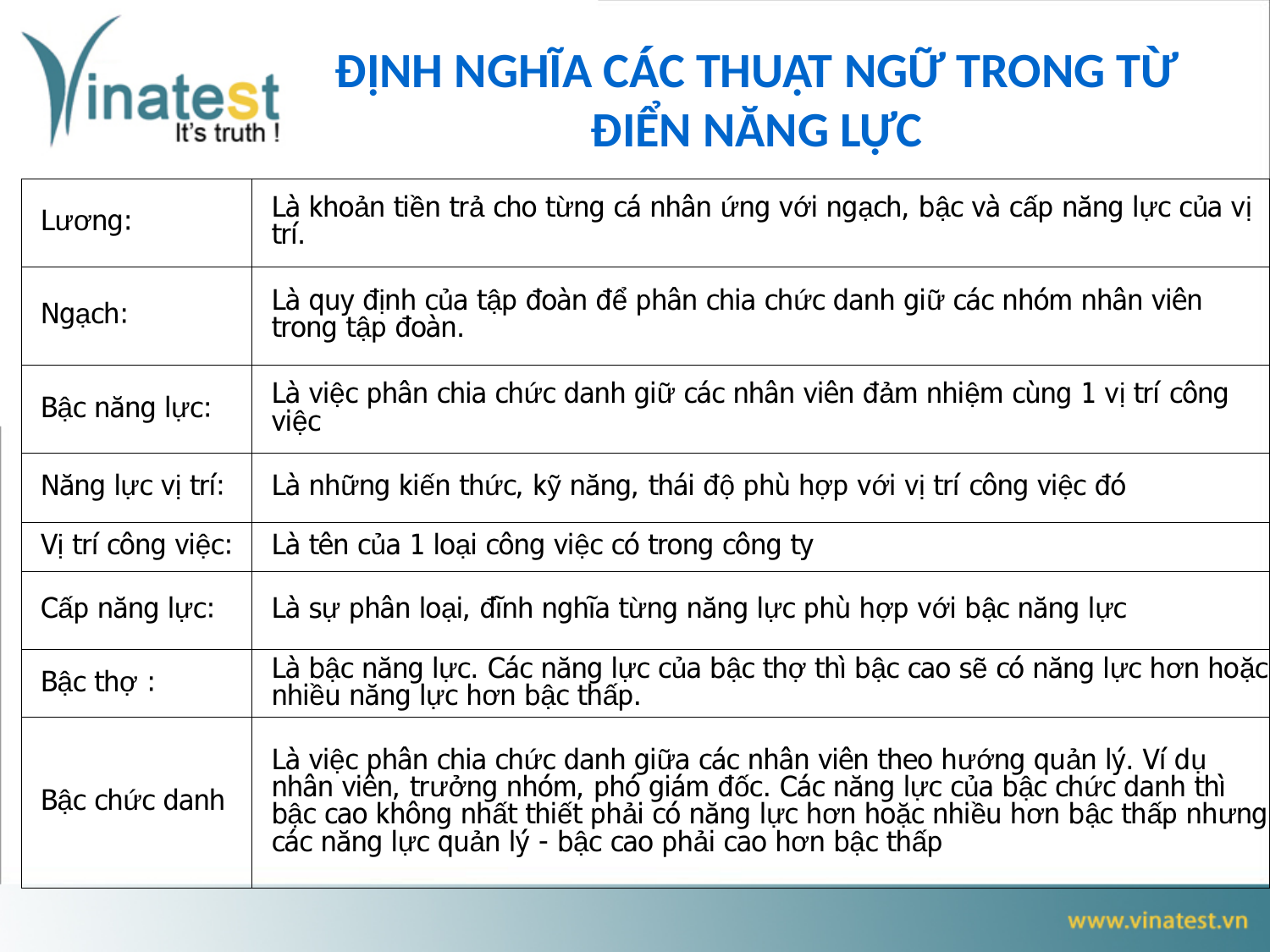

ĐỊNH NGHĨA CÁC THUẬT NGỮ TRONG TỪ ĐIỂN NĂNG LỰC
| Lương: | Là khoản tiền trả cho từng cá nhân ứng với ngạch, bậc và cấp năng lực của vị trí. |
| --- | --- |
| Ngạch: | Là quy định của tập đoàn để phân chia chức danh giữ các nhóm nhân viên trong tập đoàn. |
| Bậc năng lực: | Là việc phân chia chức danh giữ các nhân viên đảm nhiệm cùng 1 vị trí công việc |
| Năng lực vị trí: | Là những kiến thức, kỹ năng, thái độ phù hợp với vị trí công việc đó |
| Vị trí công việc: | Là tên của 1 loại công việc có trong công ty |
| Cấp năng lực: | Là sự phân loại, đĩnh nghĩa từng năng lực phù hợp với bậc năng lực |
| Bậc thợ : | Là bậc năng lực. Các năng lực của bậc thợ thì bậc cao sẽ có năng lực hơn hoặc nhiều năng lực hơn bậc thấp. |
| Bậc chức danh | Là việc phân chia chức danh giữa các nhân viên theo hướng quản lý. Ví dụ nhân viên, trưởng nhóm, phó giám đốc. Các năng lực của bậc chức danh thì bậc cao không nhất thiết phải có năng lực hơn hoặc nhiều hơn bậc thấp nhưng các năng lực quản lý - bậc cao phải cao hơn bậc thấp |